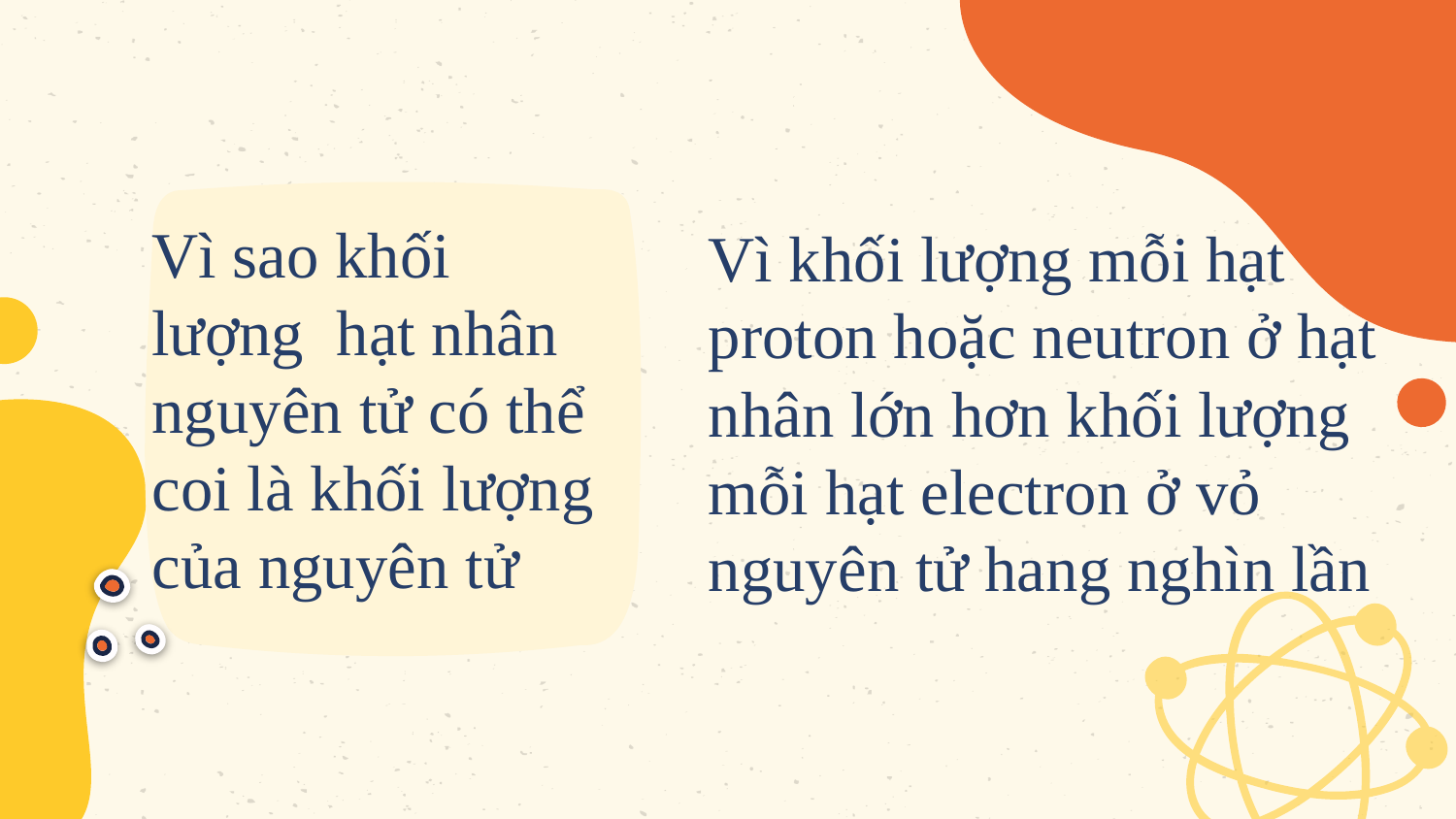

Vì sao khối lượng  hạt nhân nguyên tử có thể coi là khối lượng của nguyên tử
Vì khối lượng mỗi hạt proton hoặc neutron ở hạt nhân lớn hơn khối lượng mỗi hạt electron ở vỏ nguyên tử hang nghìn lần